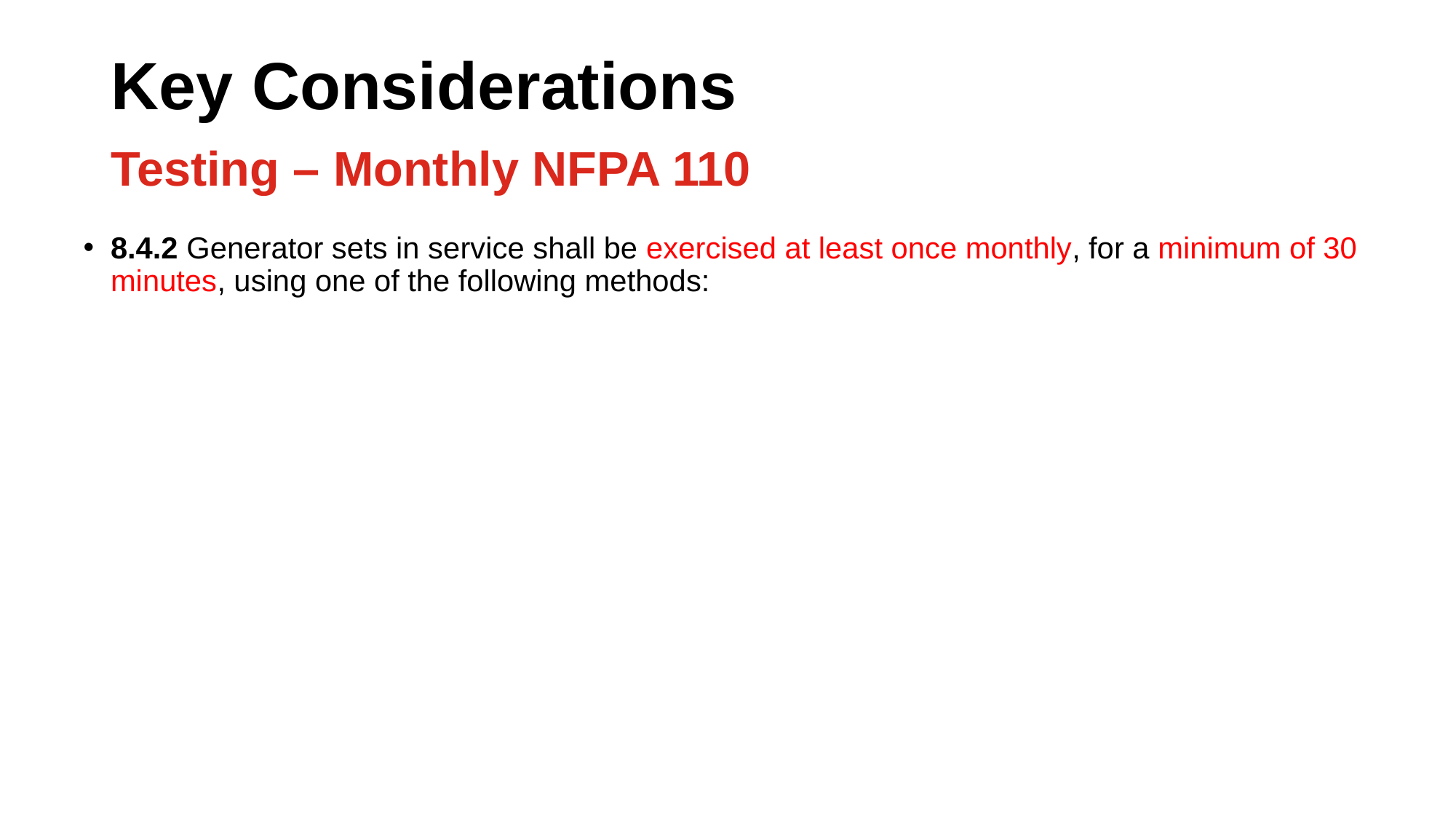

# Key Considerations Testing – Monthly NFPA 110
8.4.2 Generator sets in service shall be exercised at least once monthly, for a minimum of 30 minutes, using one of the following methods: